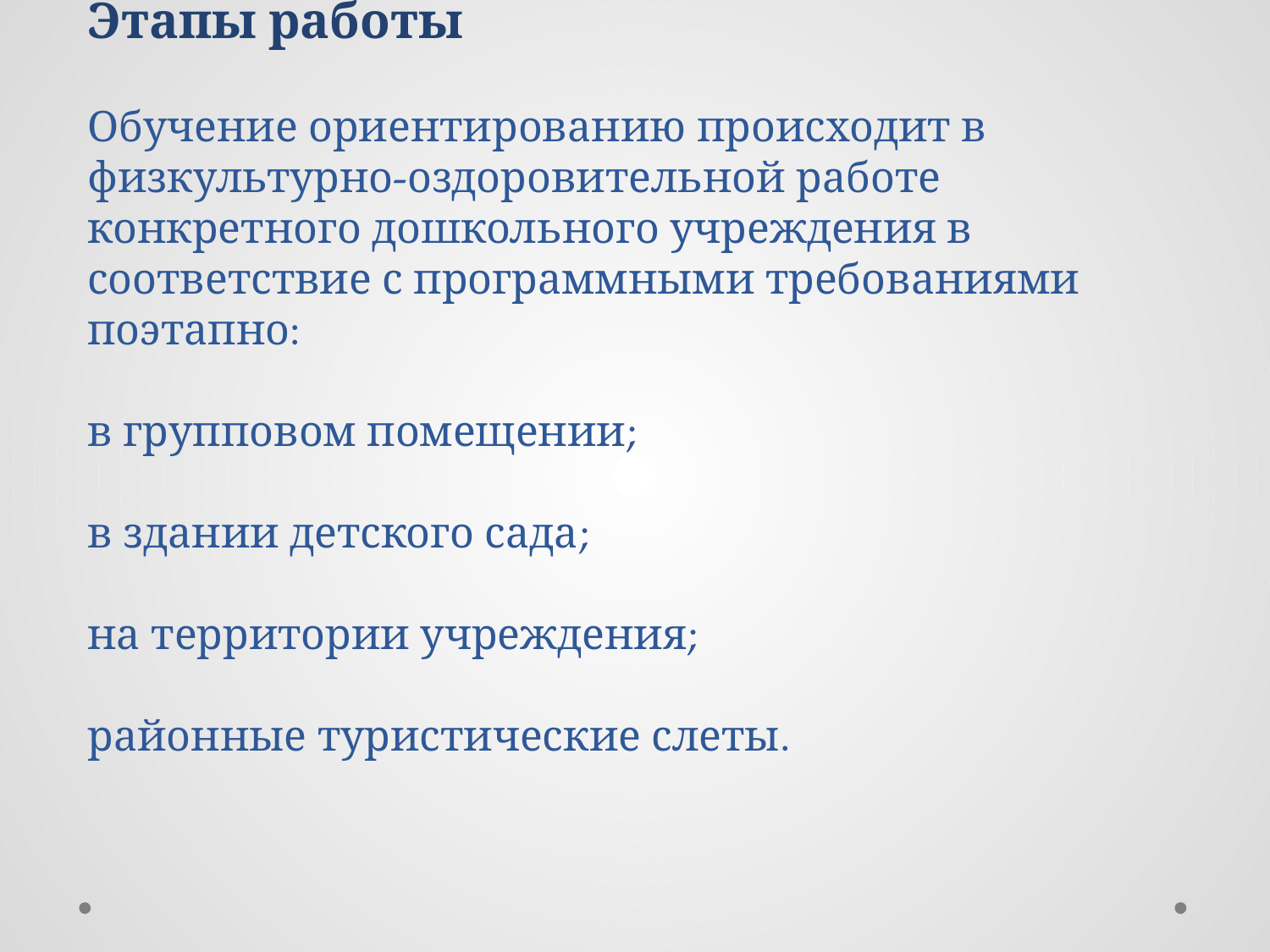

# Этапы работы Обучение ориентированию происходит в физкультурно-оздоровительной работе конкретного дошкольного учреждения в соответствие с программными требованиями поэтапно: в групповом помещении; в здании детского сада; на территории учреждения; районные туристические слеты.